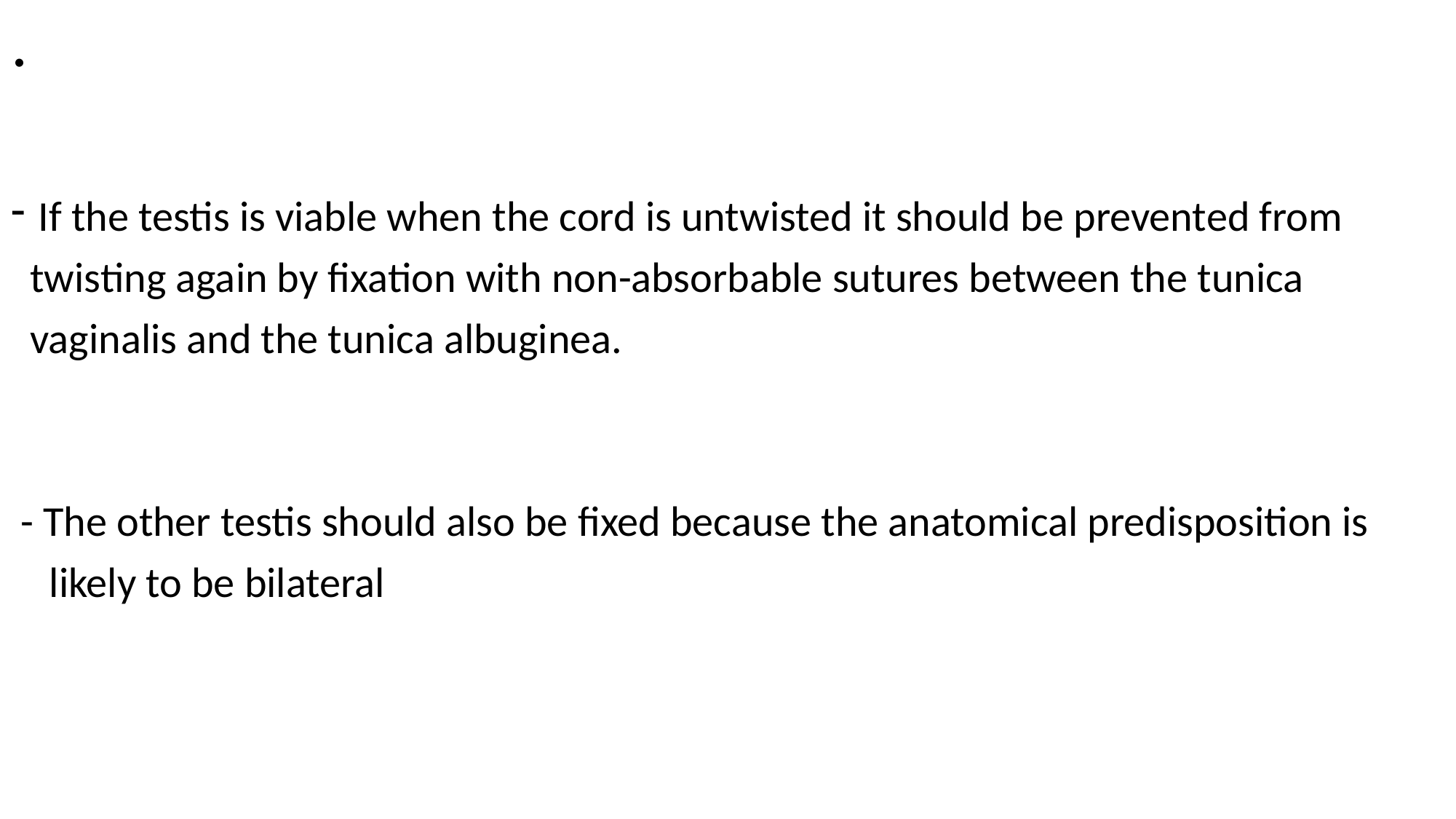

# .

If the testis is viable when the cord is untwisted it should be prevented from
  twisting again by fixation with non-absorbable sutures between the tunica
  vaginalis and the tunica albuginea.

 - The other testis should also be fixed because the anatomical predisposition is
    likely to be bilateral